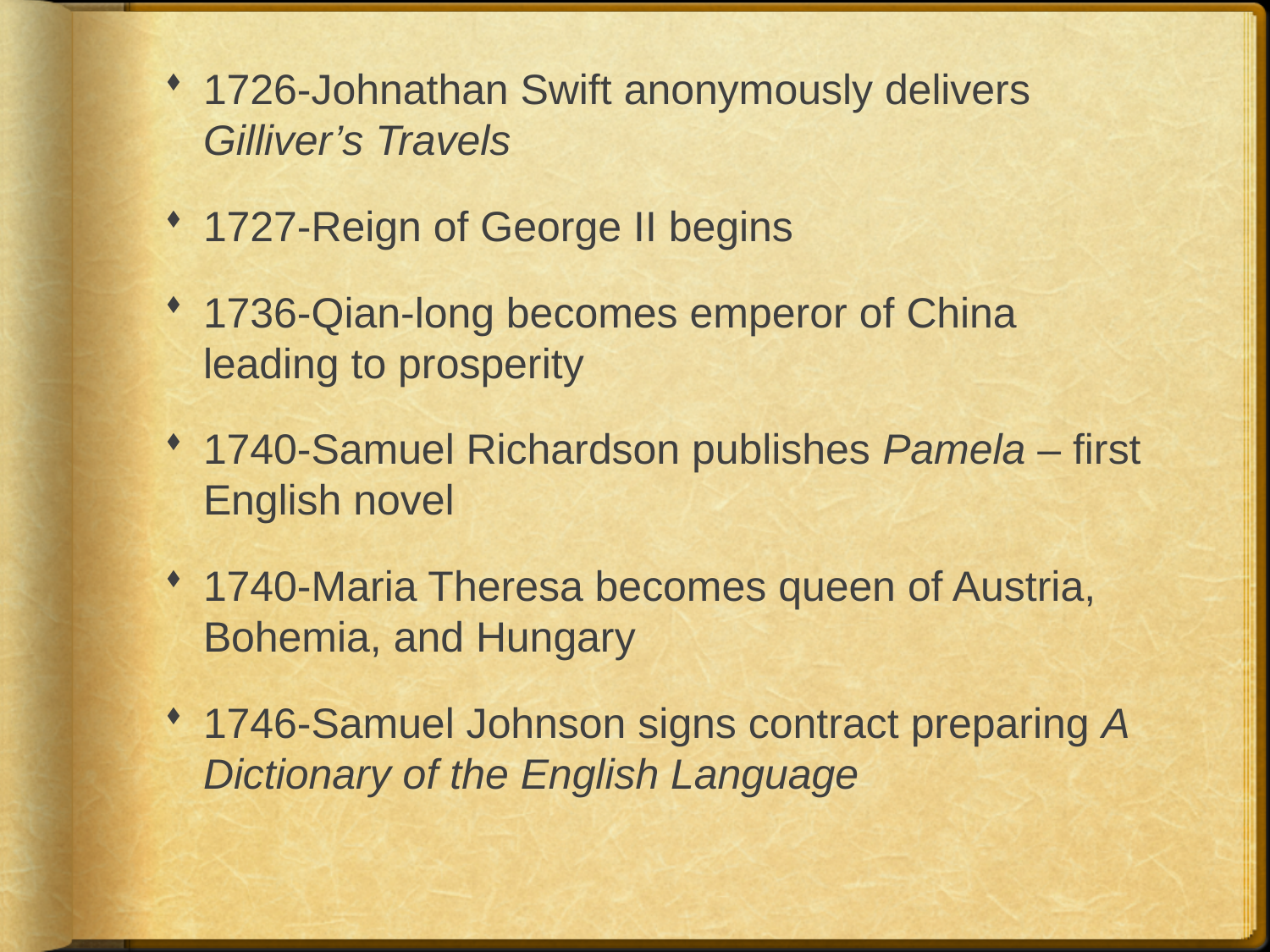

1726-Johnathan Swift anonymously delivers Gilliver’s Travels
1727-Reign of George II begins
1736-Qian-long becomes emperor of China leading to prosperity
1740-Samuel Richardson publishes Pamela – first English novel
1740-Maria Theresa becomes queen of Austria, Bohemia, and Hungary
1746-Samuel Johnson signs contract preparing A Dictionary of the English Language